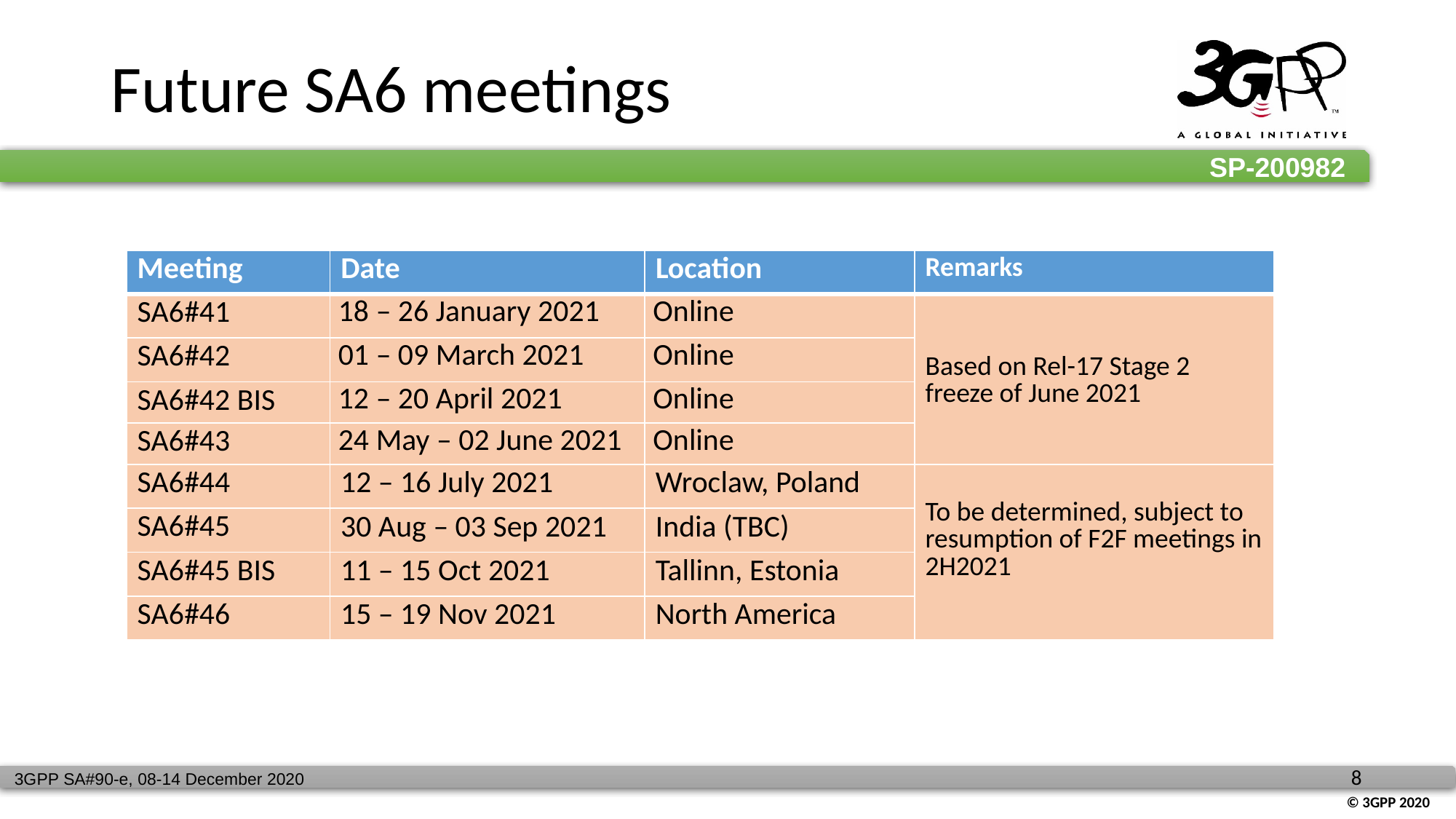

Future SA6 meetings
| Meeting | Date | Location | Remarks |
| --- | --- | --- | --- |
| SA6#41 | 18 – 26 January 2021 | Online | Based on Rel-17 Stage 2 freeze of June 2021 |
| SA6#42 | 01 – 09 March 2021 | Online |  |
| SA6#42 BIS | 12 – 20 April 2021 | Online |  |
| SA6#43 | 24 May – 02 June 2021 | Online |  |
| SA6#44 | 12 – 16 July 2021 | Wroclaw, Poland | To be determined, subject to resumption of F2F meetings in 2H2021 |
| SA6#45 | 30 Aug – 03 Sep 2021 | India (TBC) |  |
| SA6#45 BIS | 11 – 15 Oct 2021 | Tallinn, Estonia |  |
| SA6#46 | 15 – 19 Nov 2021 | North America |  |